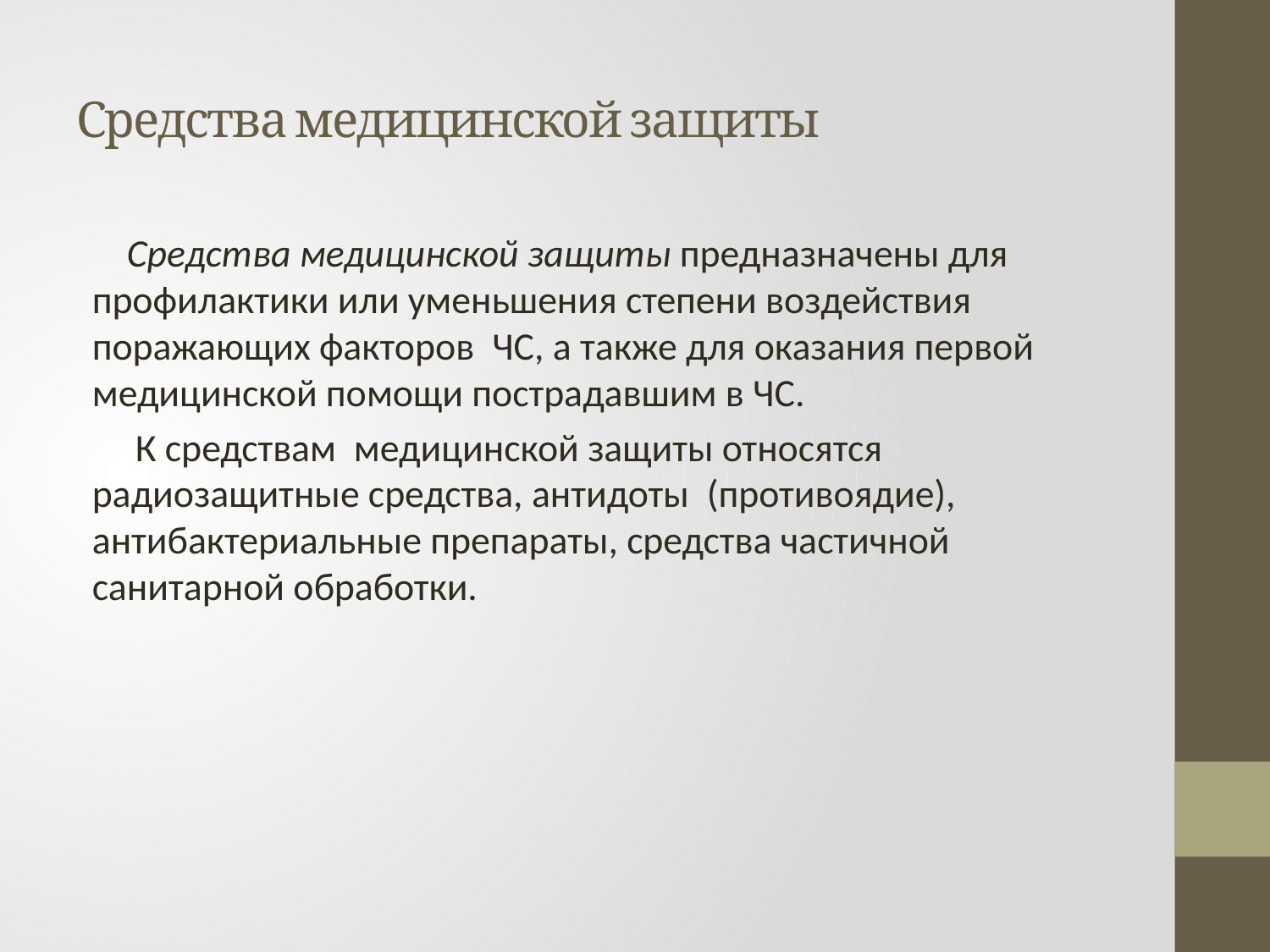

# Средства медицинской защиты
    Средства медицинской защиты предназначены для профилактики или уменьшения степени воздействия поражающих факторов  ЧС, а также для оказания первой медицинской помощи пострадавшим в ЧС.
     К средствам  медицинской защиты относятся радиозащитные средства, антидоты  (противоядие), антибактериальные препараты, средства частичной санитарной обработки.